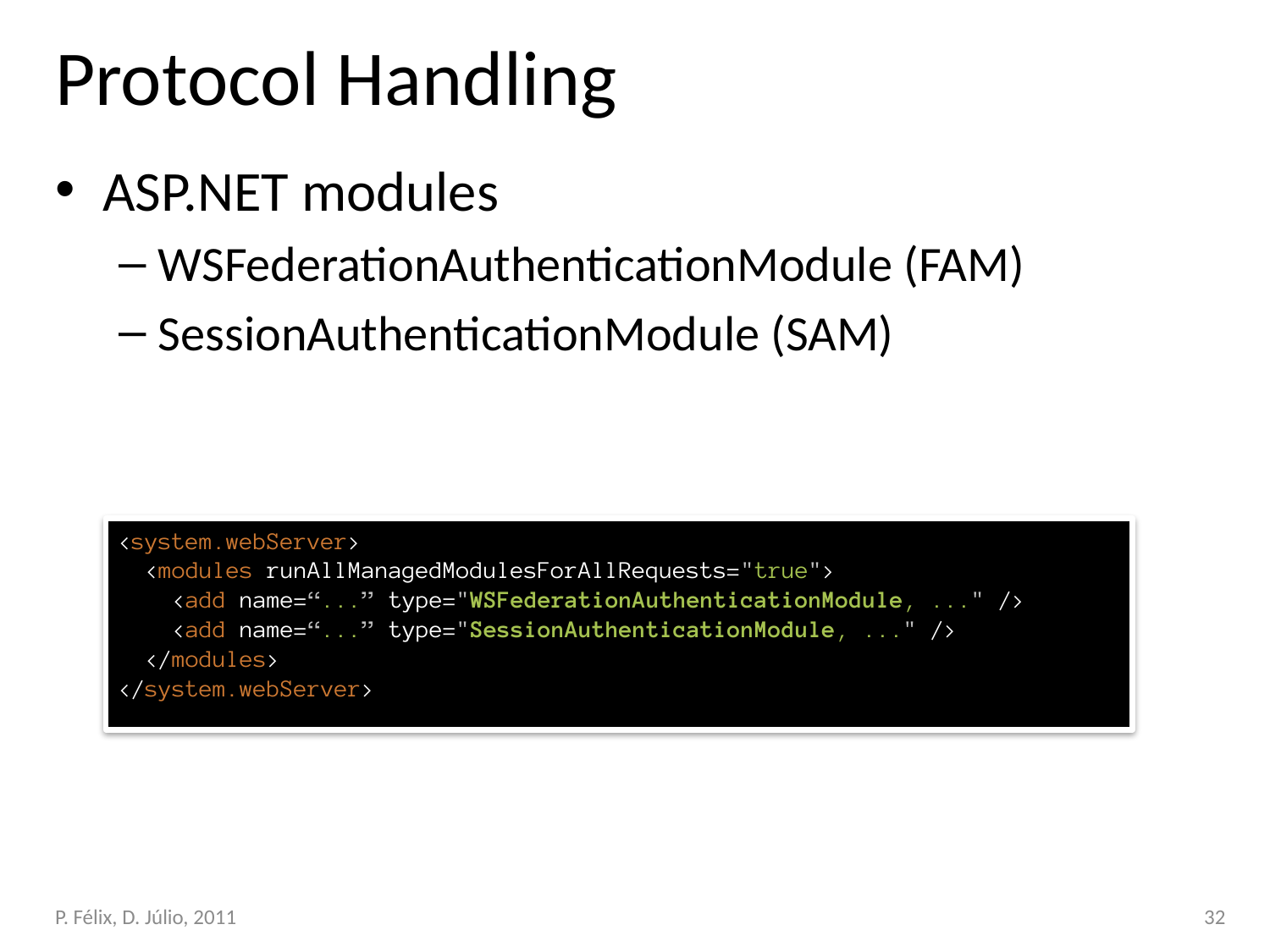

# Protocol Handling
ASP.NET modules
WSFederationAuthenticationModule (FAM)
SessionAuthenticationModule (SAM)

<system.webServer>
  <modules runAllManagedModulesForAllRequests="true">
    <add name=“...” type="WSFederationAuthenticationModule, ..." />
    <add name=“...” type="SessionAuthenticationModule, ..." />
  </modules>
</system.webServer>
P. Félix, D. Júlio, 2011
32